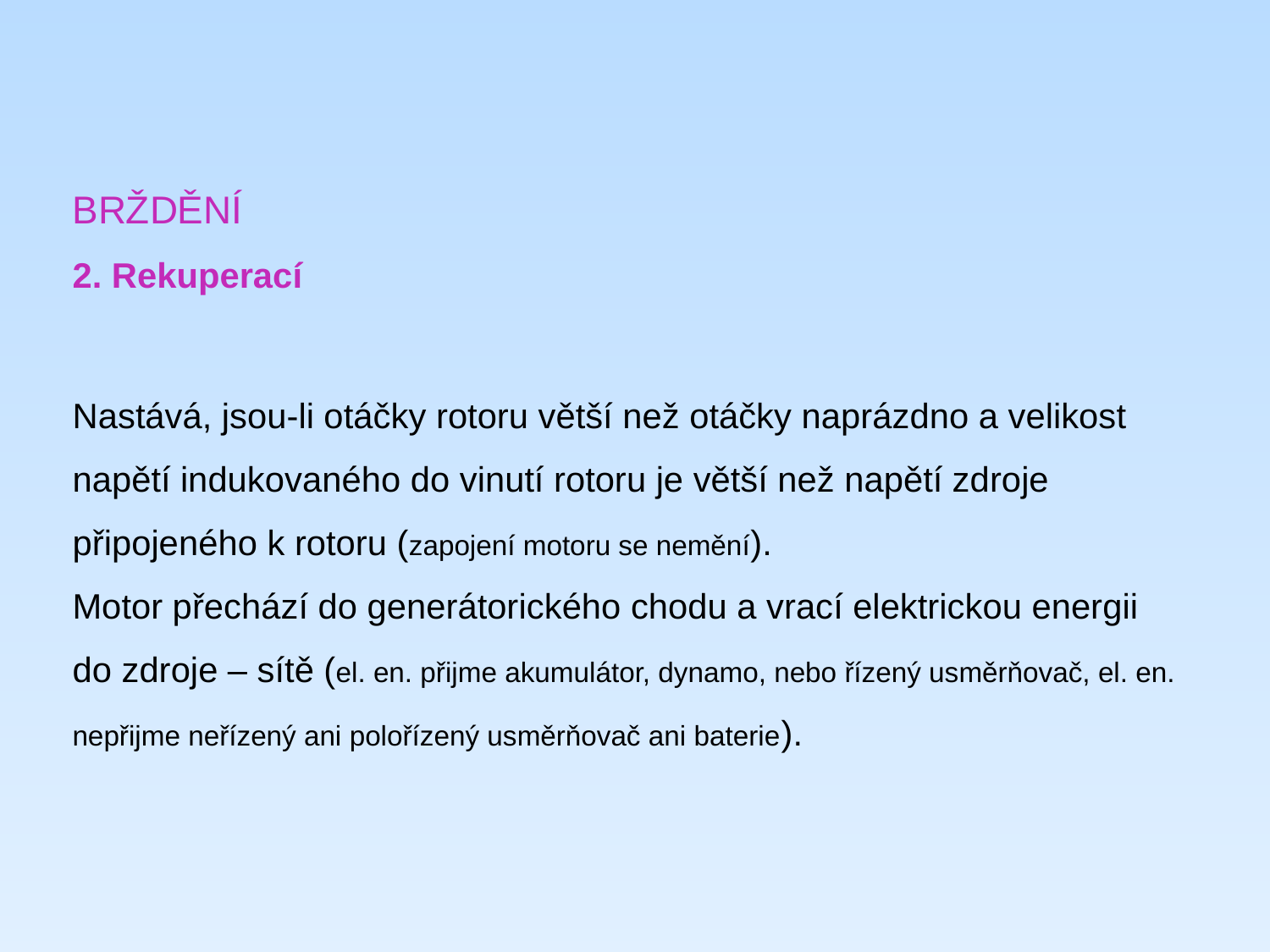

BRŽDĚNÍ
2. Rekuperací

Nastává, jsou-li otáčky rotoru větší než otáčky naprázdno a velikost napětí indukovaného do vinutí rotoru je větší než napětí zdroje připojeného k rotoru (zapojení motoru se nemění).
Motor přechází do generátorického chodu a vrací elektrickou energii do zdroje – sítě (el. en. přijme akumulátor, dynamo, nebo řízený usměrňovač, el. en. nepřijme neřízený ani polořízený usměrňovač ani baterie).